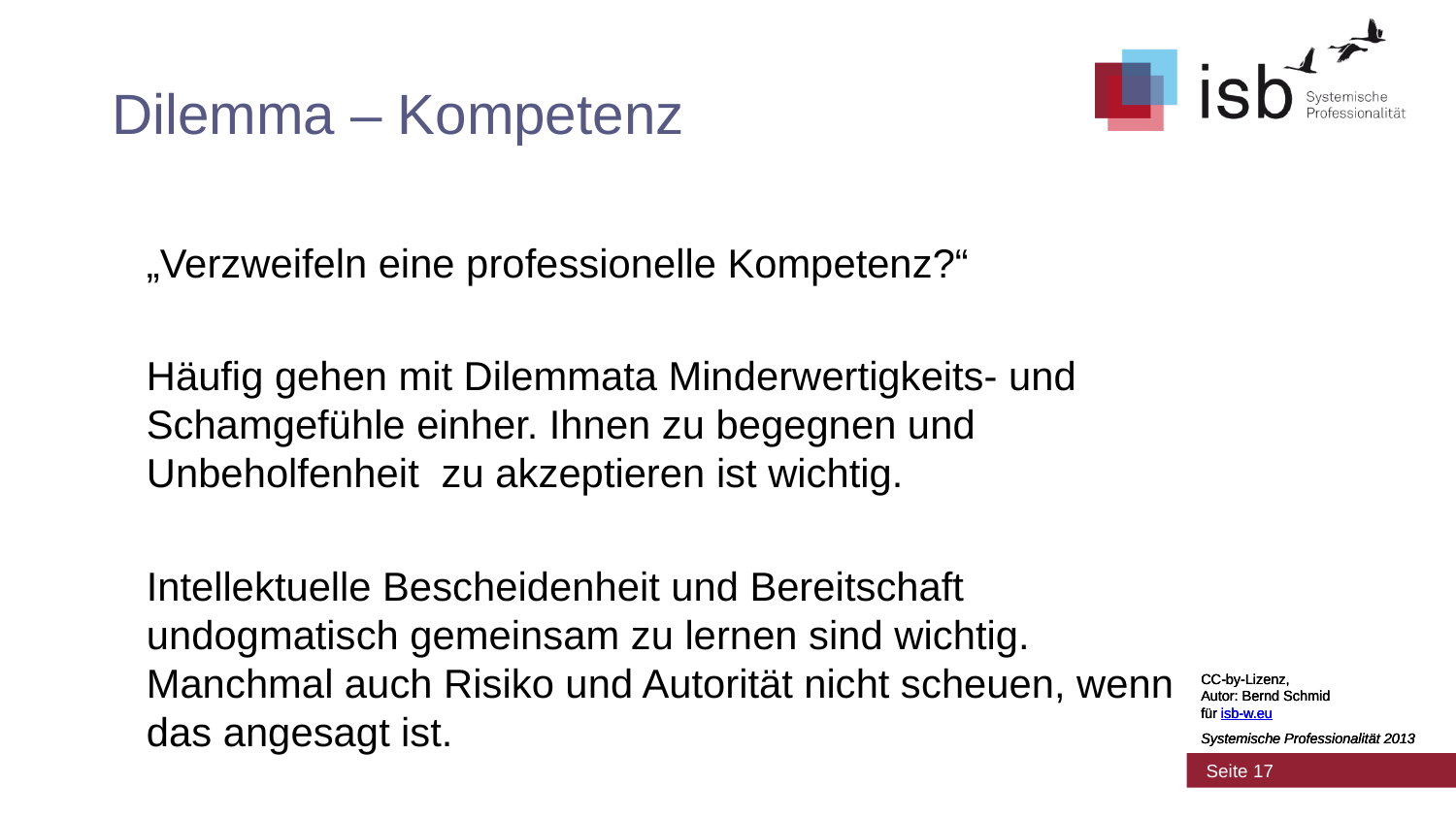

# Dilemma – Kompetenz

„Verzweifeln eine professionelle Kompetenz?“

Häufig gehen mit Dilemmata Minderwertigkeits- und  Schamgefühle einher. Ihnen zu begegnen und Unbeholfenheit  zu akzeptieren ist wichtig.

Intellektuelle Bescheidenheit und Bereitschaft undogmatisch gemeinsam zu lernen sind wichtig.  Manchmal auch Risiko und Autorität nicht scheuen, wenn  das angesagt ist.

CC-by-Lizenz,
Autor: Bernd Schmid
für isb-w.eu
Systemische Professionalität 2013

CC-by-Lizenz,
Autor: Bernd Schmid
für isb-w.eu
Systemische Professionalität 2013
 Seite 17